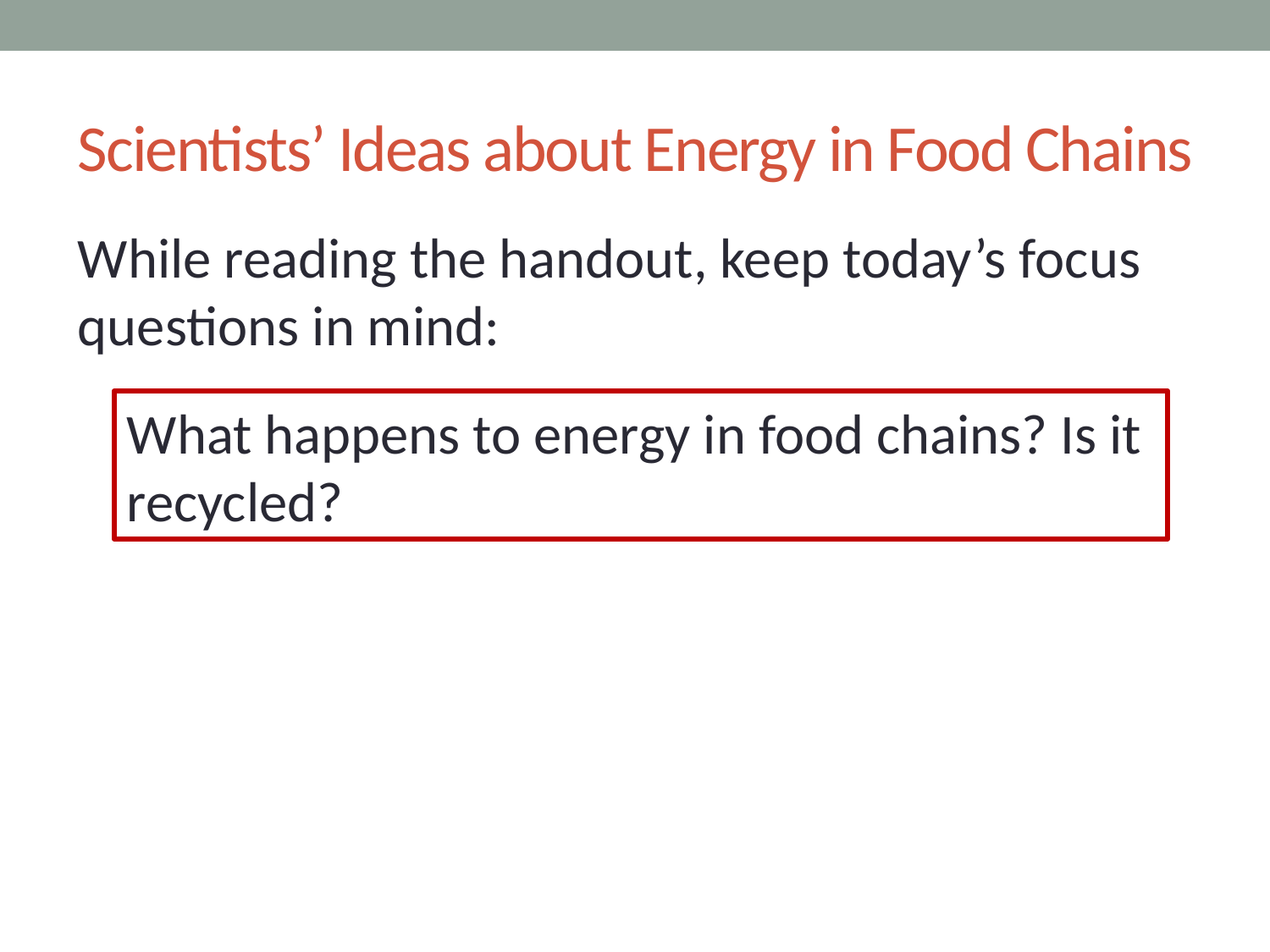

# Scientists’ Ideas about Energy in Food Chains
While reading the handout, keep today’s focus questions in mind:
What happens to energy in food chains? Is it recycled?